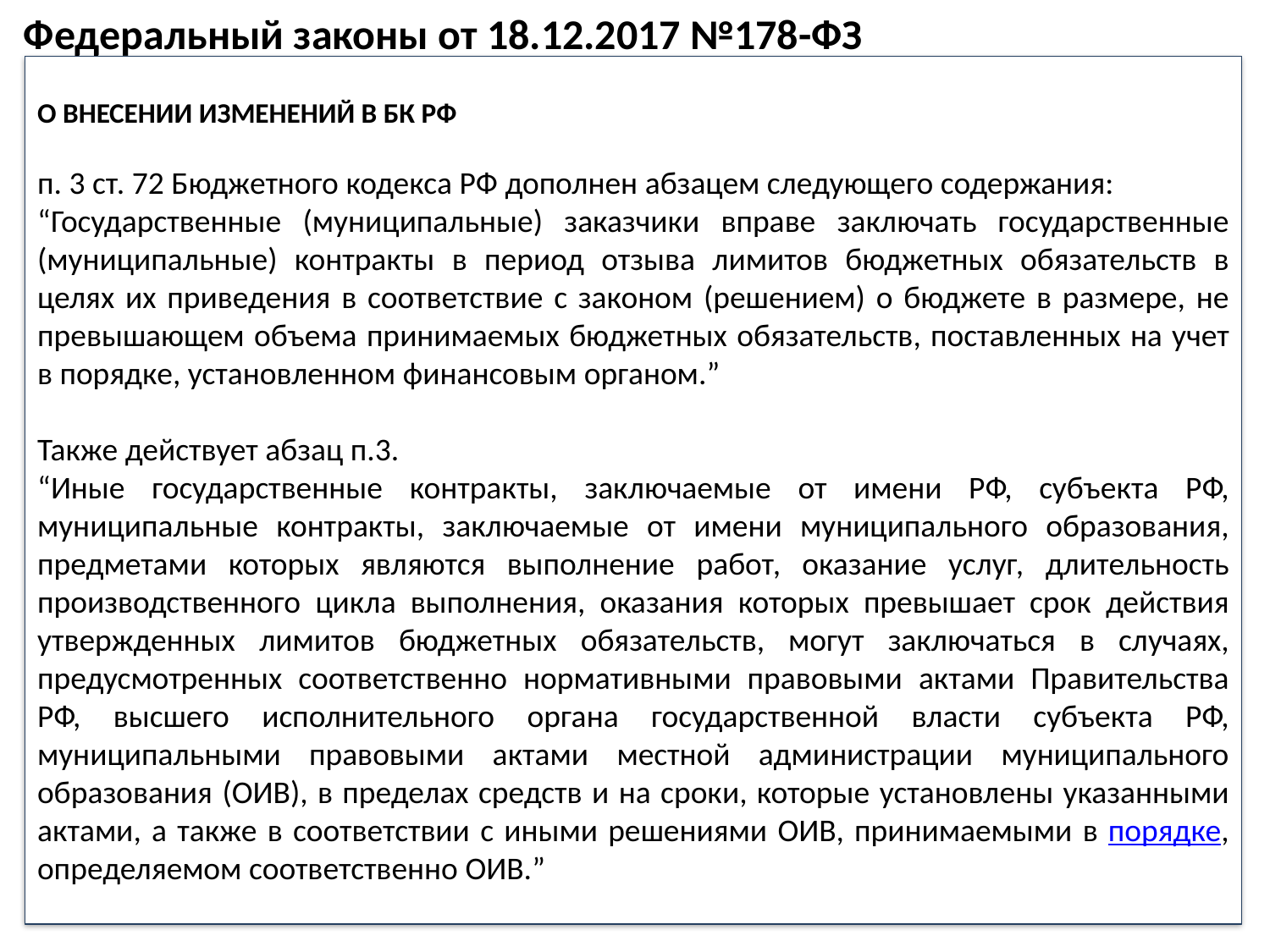

Федеральный законы от 18.12.2017 №178-ФЗ
О ВНЕСЕНИИ ИЗМЕНЕНИЙ В БК РФ

п. 3 ст. 72 Бюджетного кодекса РФ дополнен абзацем следующего содержания:
“Государственные (муниципальные) заказчики вправе заключать государственные (муниципальные) контракты в период отзыва лимитов бюджетных обязательств в целях их приведения в соответствие с законом (решением) о бюджете в размере, не превышающем объема принимаемых бюджетных обязательств, поставленных на учет в порядке, установленном финансовым органом.”

Также действует абзац п.3.
“Иные государственные контракты, заключаемые от имени РФ, субъекта РФ, муниципальные контракты, заключаемые от имени муниципального образования, предметами которых являются выполнение работ, оказание услуг, длительность производственного цикла выполнения, оказания которых превышает срок действия утвержденных лимитов бюджетных обязательств, могут заключаться в случаях, предусмотренных соответственно нормативными правовыми актами Правительства РФ, высшего исполнительного органа государственной власти субъекта РФ, муниципальными правовыми актами местной администрации муниципального образования (ОИВ), в пределах средств и на сроки, которые установлены указанными актами, а также в соответствии с иными решениями ОИВ, принимаемыми в порядке, определяемом соответственно ОИВ.”
27